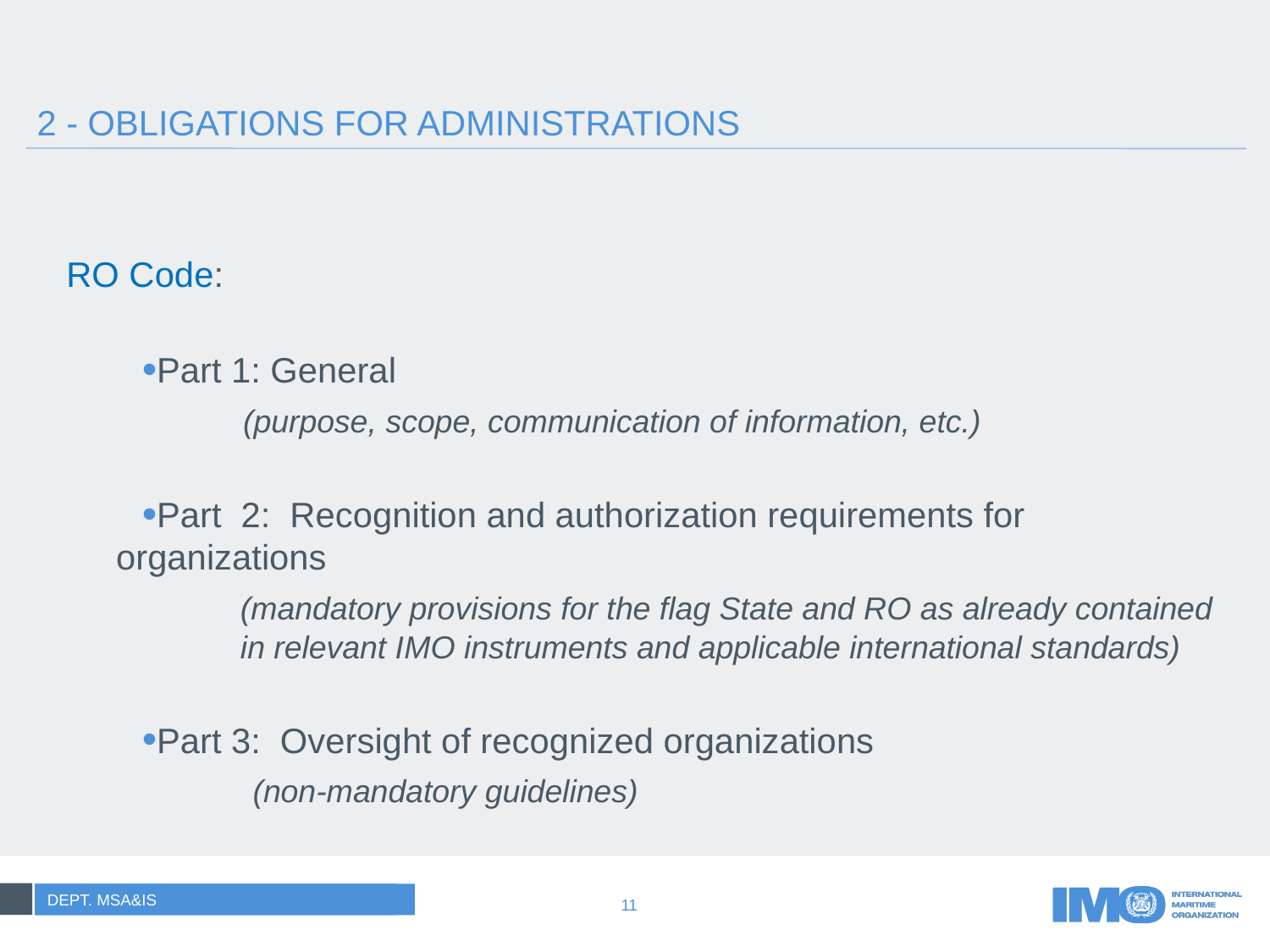

# 2 - OBLIGATIONS FOR ADMINISTRATIONS

RO Code:

Part 1: General
	(purpose, scope, communication of information, etc.)

Part  2:  Recognition and authorization requirements for organizations
	(mandatory provisions for the flag State and RO as already contained in relevant IMO instruments and applicable international standards)

Part 3:  Oversight of recognized organizations
	 (non-mandatory guidelines)